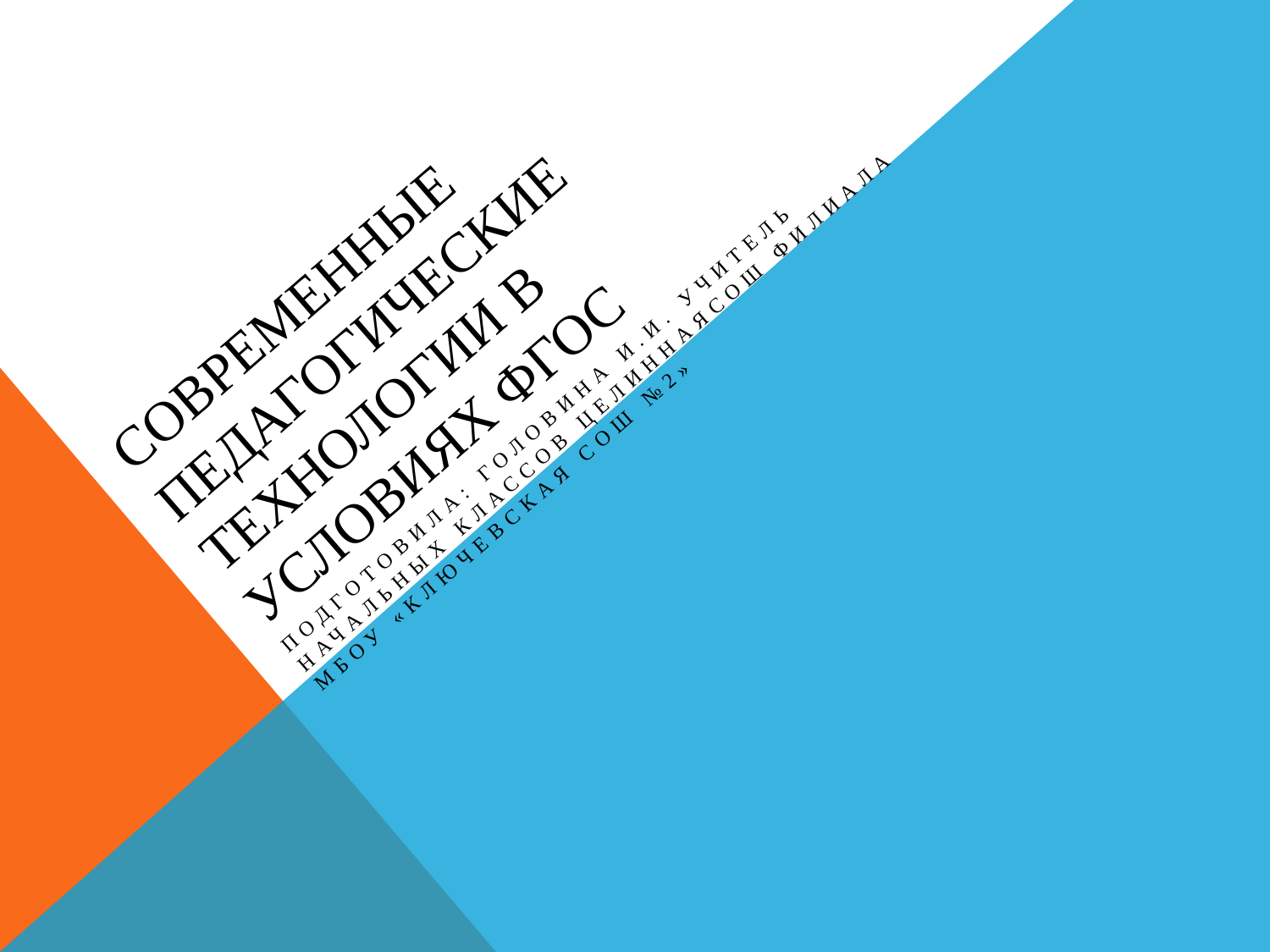

# Современные педагогические технологии в условиях фгос
Подготовила: Головина И.И. учитель начальных классов ЦелиннаяСОШ филиала мбоу «ключевская сош №2»